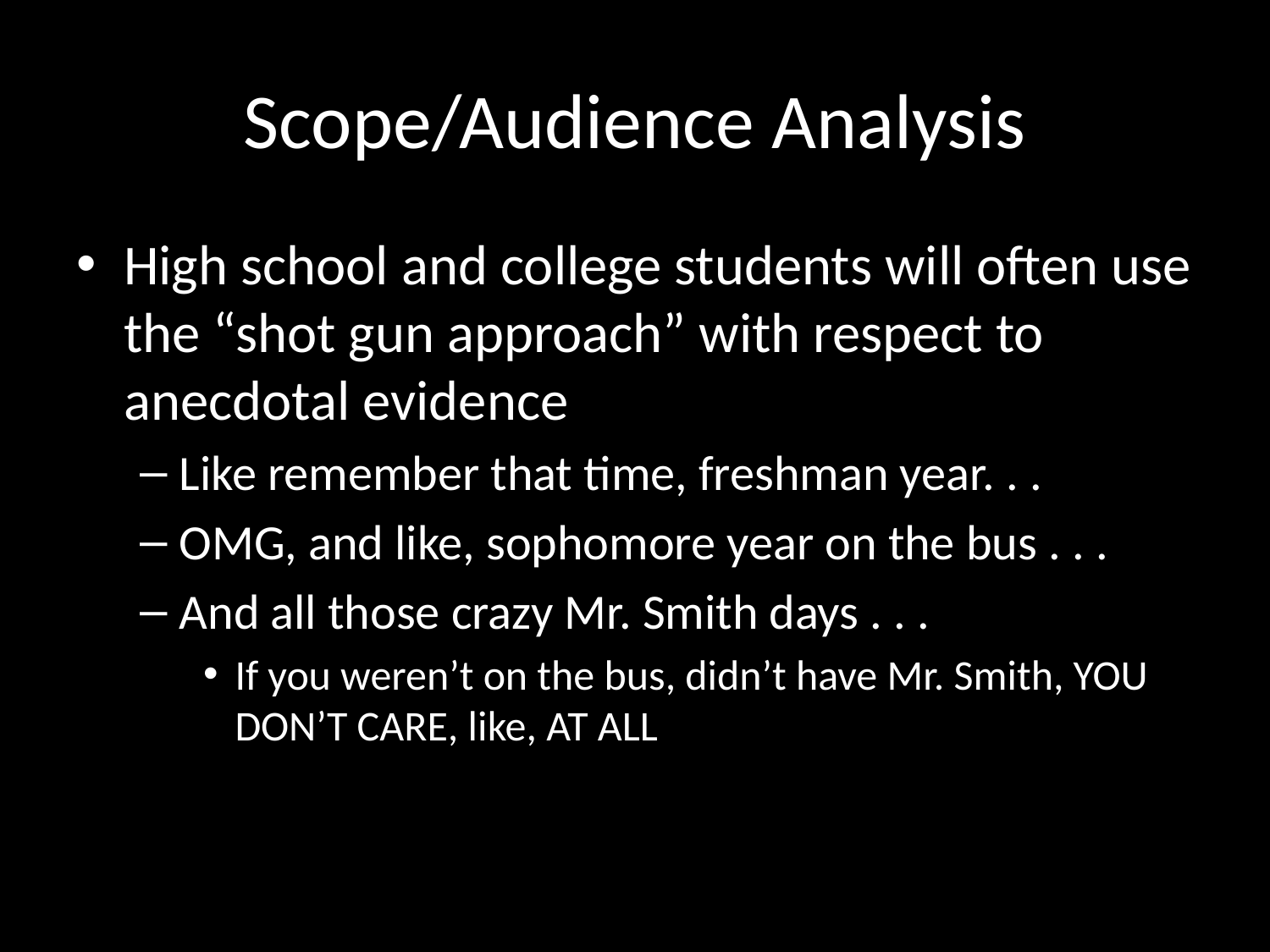

# Scope/Audience Analysis
High school and college students will often use the “shot gun approach” with respect to anecdotal evidence
Like remember that time, freshman year. . .
OMG, and like, sophomore year on the bus . . .
And all those crazy Mr. Smith days . . .
If you weren’t on the bus, didn’t have Mr. Smith, YOU DON’T CARE, like, AT ALL